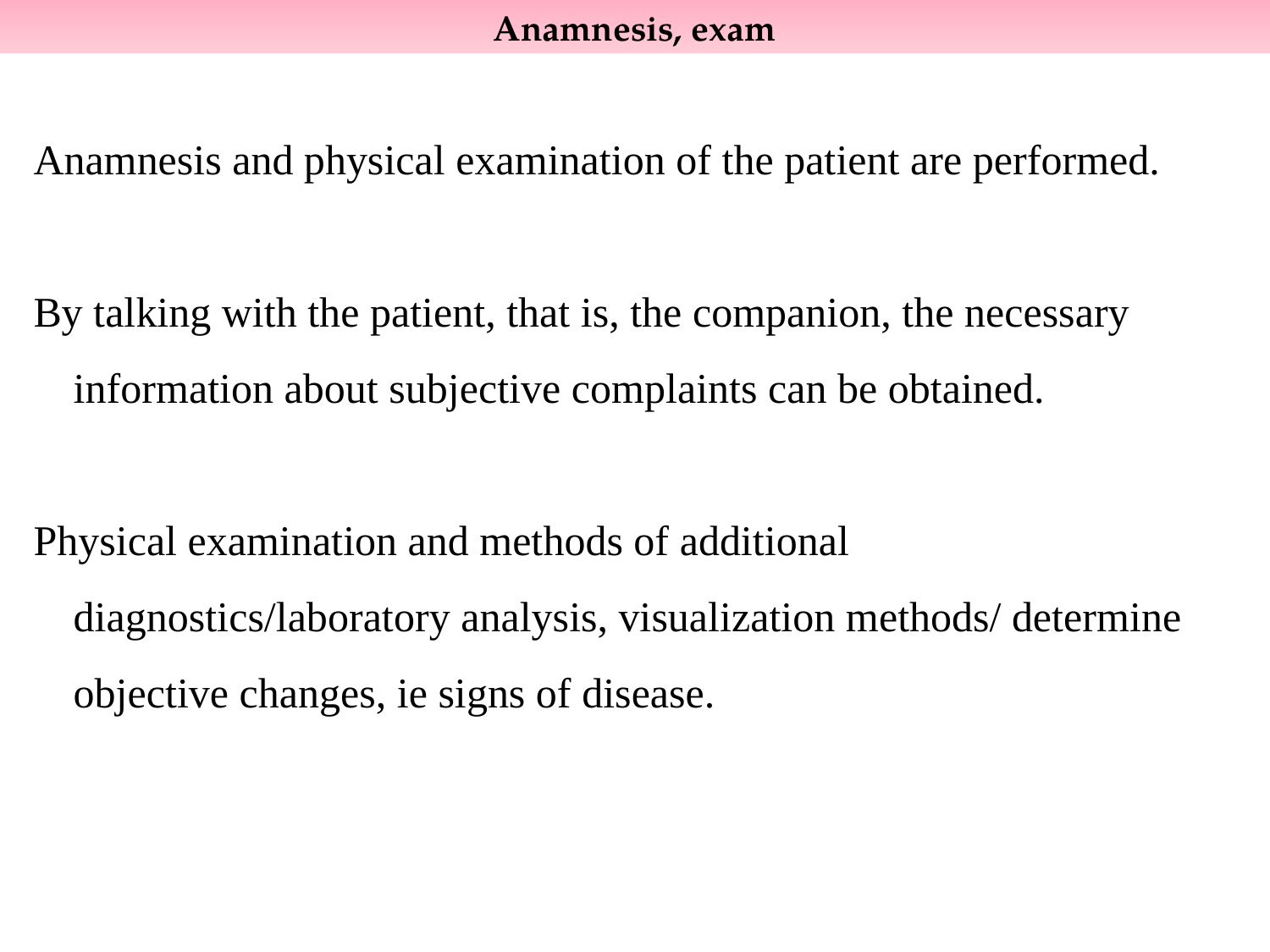

Anamnesis, exam
Anamnesis and physical examination of the patient are performed.

By talking with the patient, that is, the companion, the necessary information about subjective complaints can be obtained.

Physical examination and methods of additional diagnostics/laboratory analysis, visualization methods/ determine objective changes, ie signs of disease.